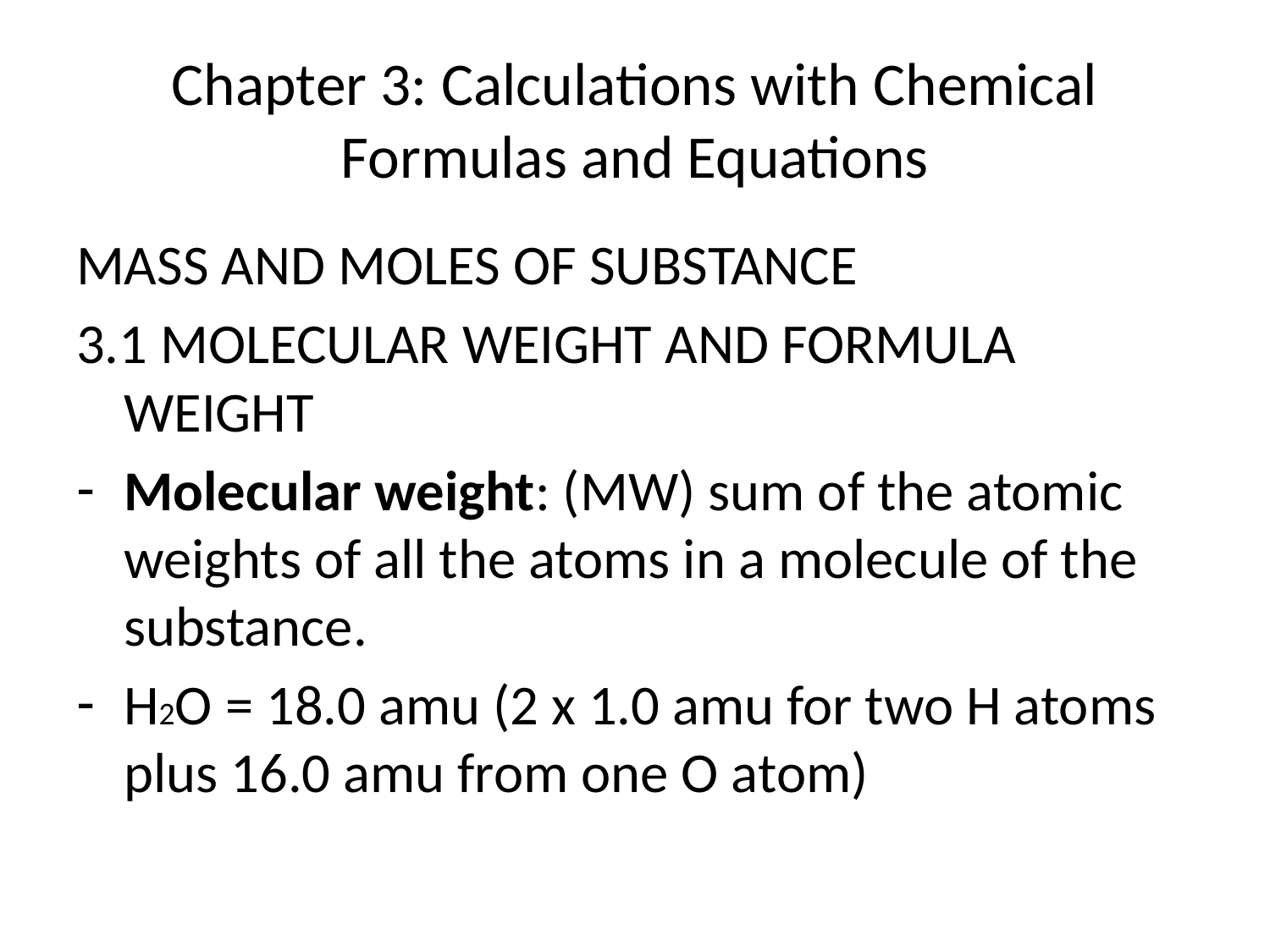

# Chapter 3: Calculations with Chemical Formulas and Equations
MASS AND MOLES OF SUBSTANCE
3.1 MOLECULAR WEIGHT AND FORMULA WEIGHT
Molecular weight: (MW) sum of the atomic weights of all the atoms in a molecule of the substance.
H2O = 18.0 amu (2 x 1.0 amu for two H atoms plus 16.0 amu from one O atom)